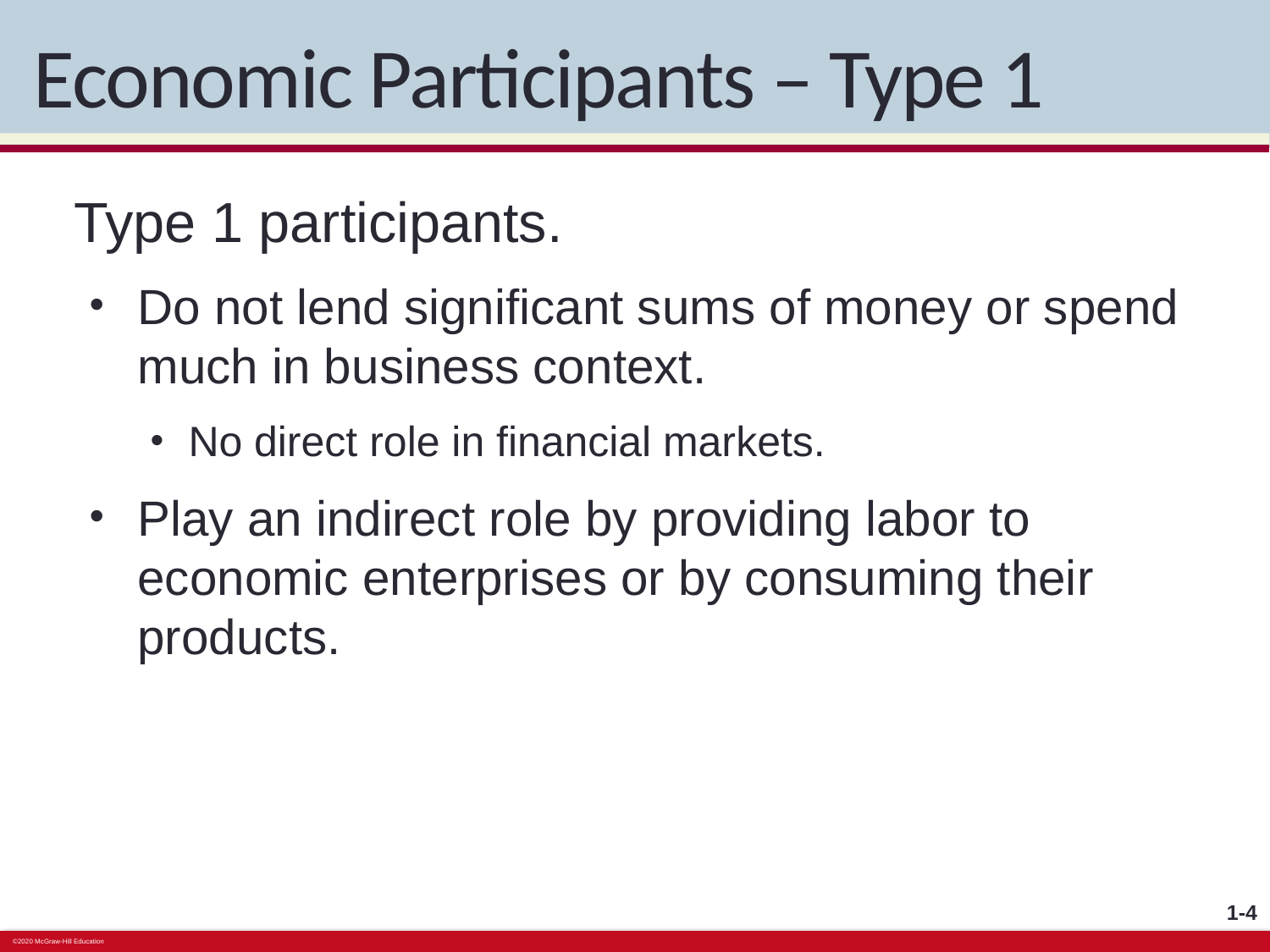

# Economic Participants – Type 1
Type 1 participants.
Do not lend significant sums of money or spend much in business context.
No direct role in financial markets.
Play an indirect role by providing labor to economic enterprises or by consuming their products.